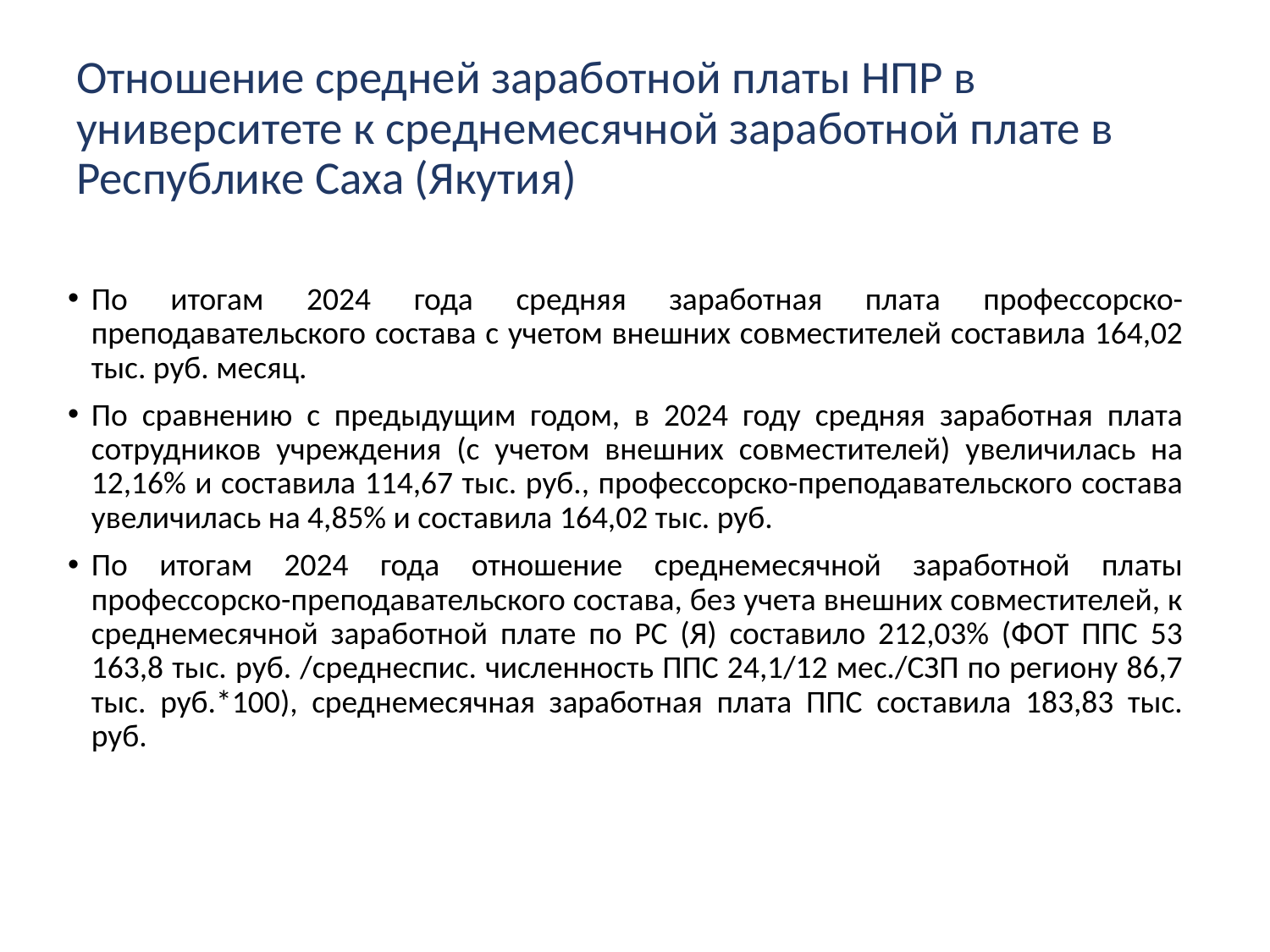

# Отношение средней заработной платы НПР в университете к среднемесячной заработной плате в Республике Саха (Якутия)
По итогам 2024 года средняя заработная плата профессорско-преподавательского состава с учетом внешних совместителей составила 164,02 тыс. руб. месяц.
По сравнению с предыдущим годом, в 2024 году средняя заработная плата сотрудников учреждения (с учетом внешних совместителей) увеличилась на 12,16% и составила 114,67 тыс. руб., профессорско-преподавательского состава увеличилась на 4,85% и составила 164,02 тыс. руб.
По итогам 2024 года отношение среднемесячной заработной платы профессорско-преподавательского состава, без учета внешних совместителей, к среднемесячной заработной плате по РС (Я) составило 212,03% (ФОТ ППС 53 163,8 тыс. руб. /среднеспис. численность ППС 24,1/12 мес./СЗП по региону 86,7 тыс. руб.*100), среднемесячная заработная плата ППС составила 183,83 тыс. руб.